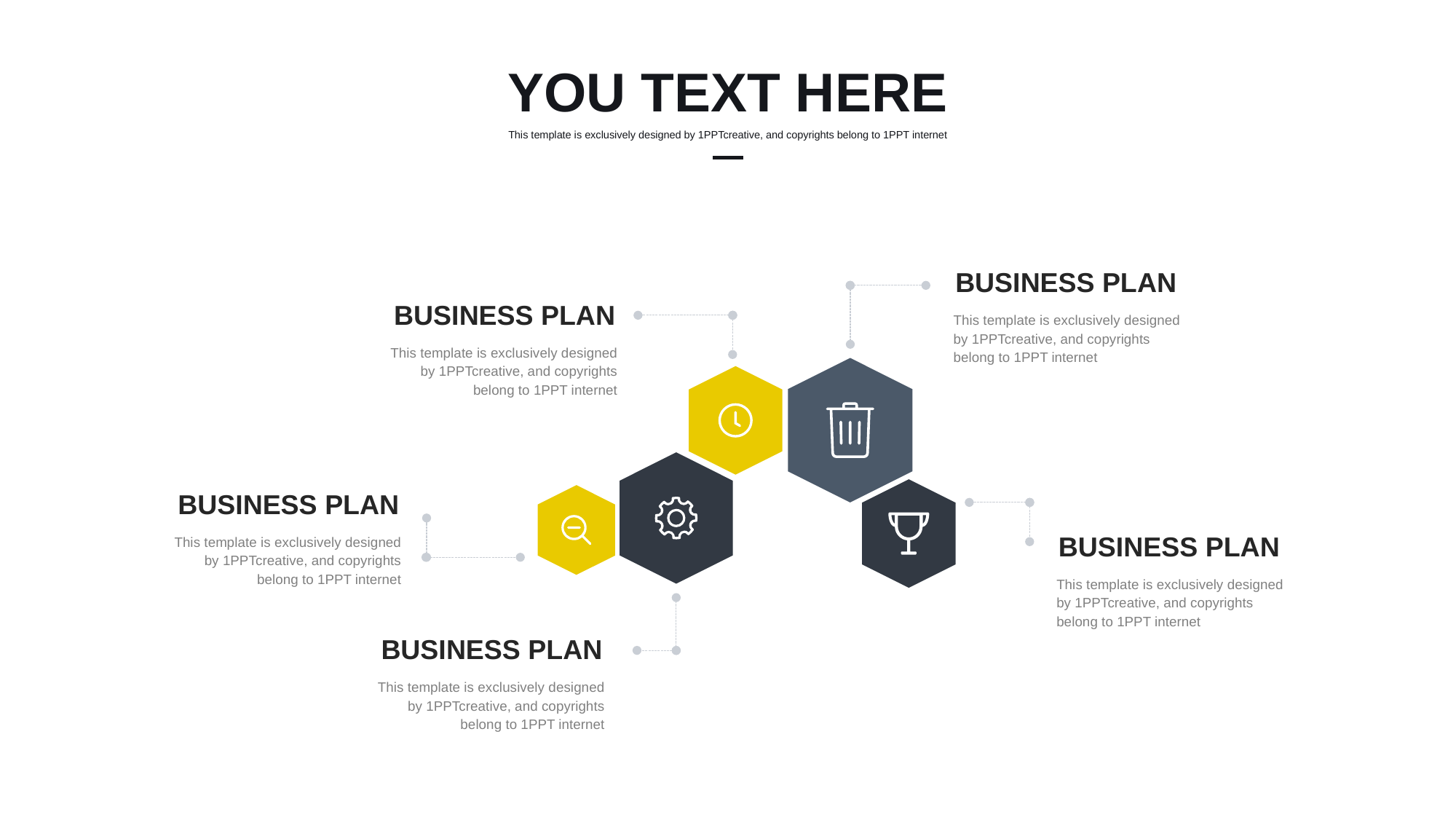

YOU TEXT HERE
This template is exclusively designed by 1PPTcreative, and copyrights belong to 1PPT internet
BUSINESS PLAN
This template is exclusively designed by 1PPTcreative, and copyrights belong to 1PPT internet

BUSINESS PLAN
This template is exclusively designed by 1PPTcreative, and copyrights belong to 1PPT internet
BUSINESS PLAN
This template is exclusively designed by 1PPTcreative, and copyrights belong to 1PPT internet
BUSINESS PLAN
This template is exclusively designed by 1PPTcreative, and copyrights belong to 1PPT internet
BUSINESS PLAN
This template is exclusively designed by 1PPTcreative, and copyrights belong to 1PPT internet